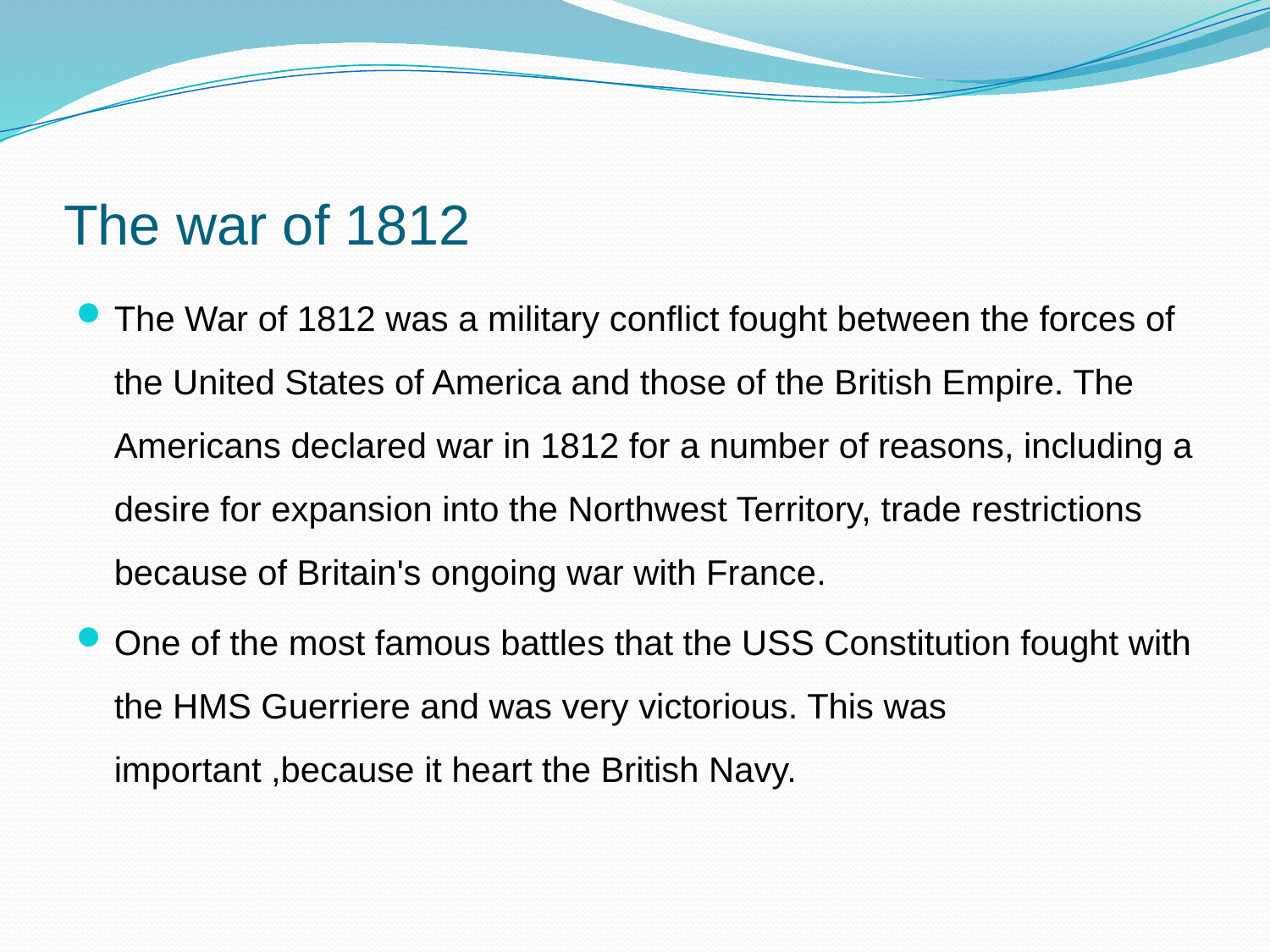

# The war of 1812
The War of 1812 was a military conflict fought between the forces of the United States of America and those of the British Empire. The Americans declared war in 1812 for a number of reasons, including a desire for expansion into the Northwest Territory, trade restrictions because of Britain's ongoing war with France.
One of the most famous battles that the USS Constitution fought with the HMS Guerriere and was very victorious. This was important ,because it heart the British Navy.